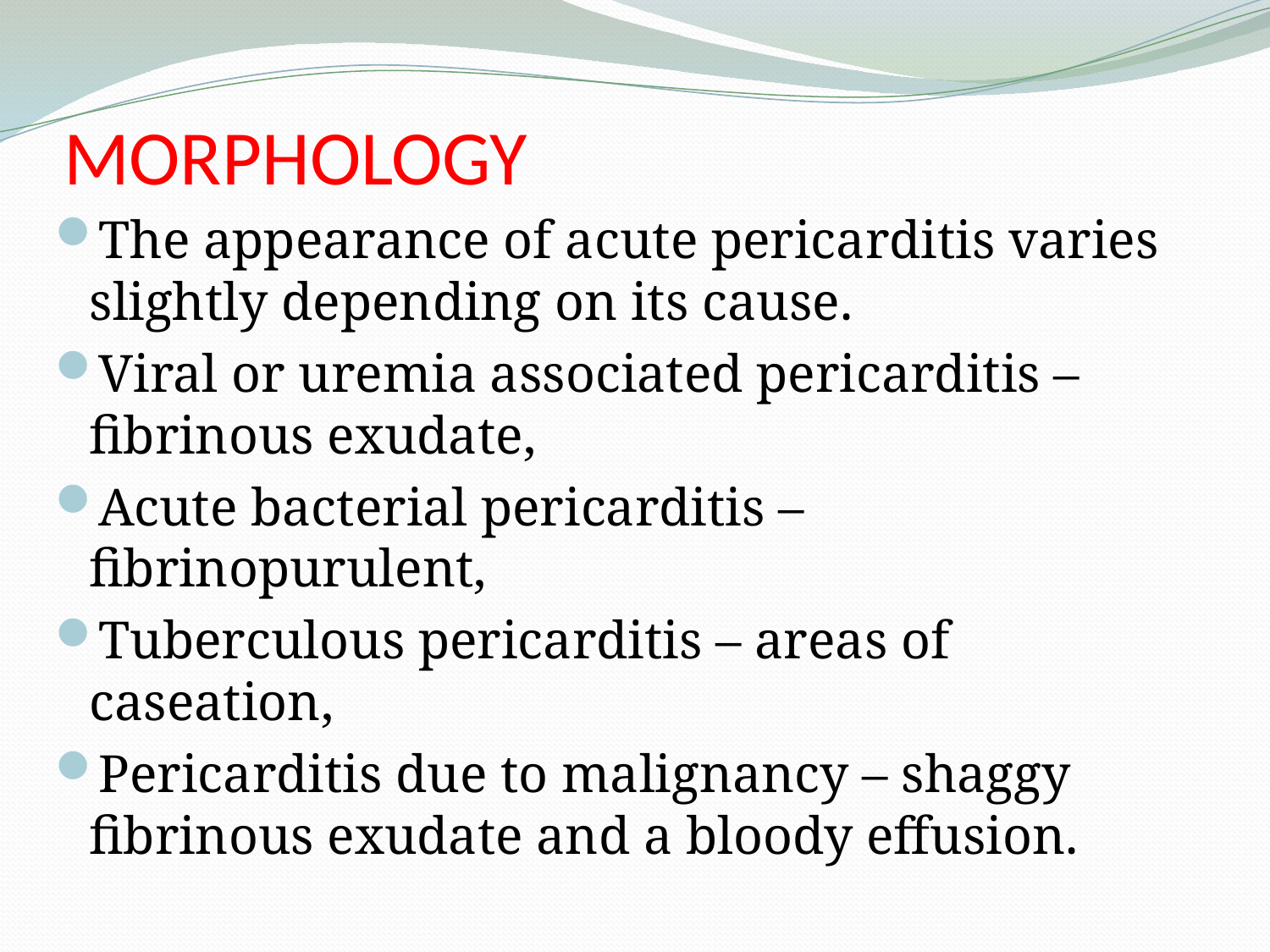

# MORPHOLOGY
The appearance of acute pericarditis varies slightly depending on its cause.
Viral or uremia associated pericarditis – fibrinous exudate,
Acute bacterial pericarditis – fibrinopurulent,
Tuberculous pericarditis – areas of caseation,
Pericarditis due to malignancy – shaggy fibrinous exudate and a bloody effusion.